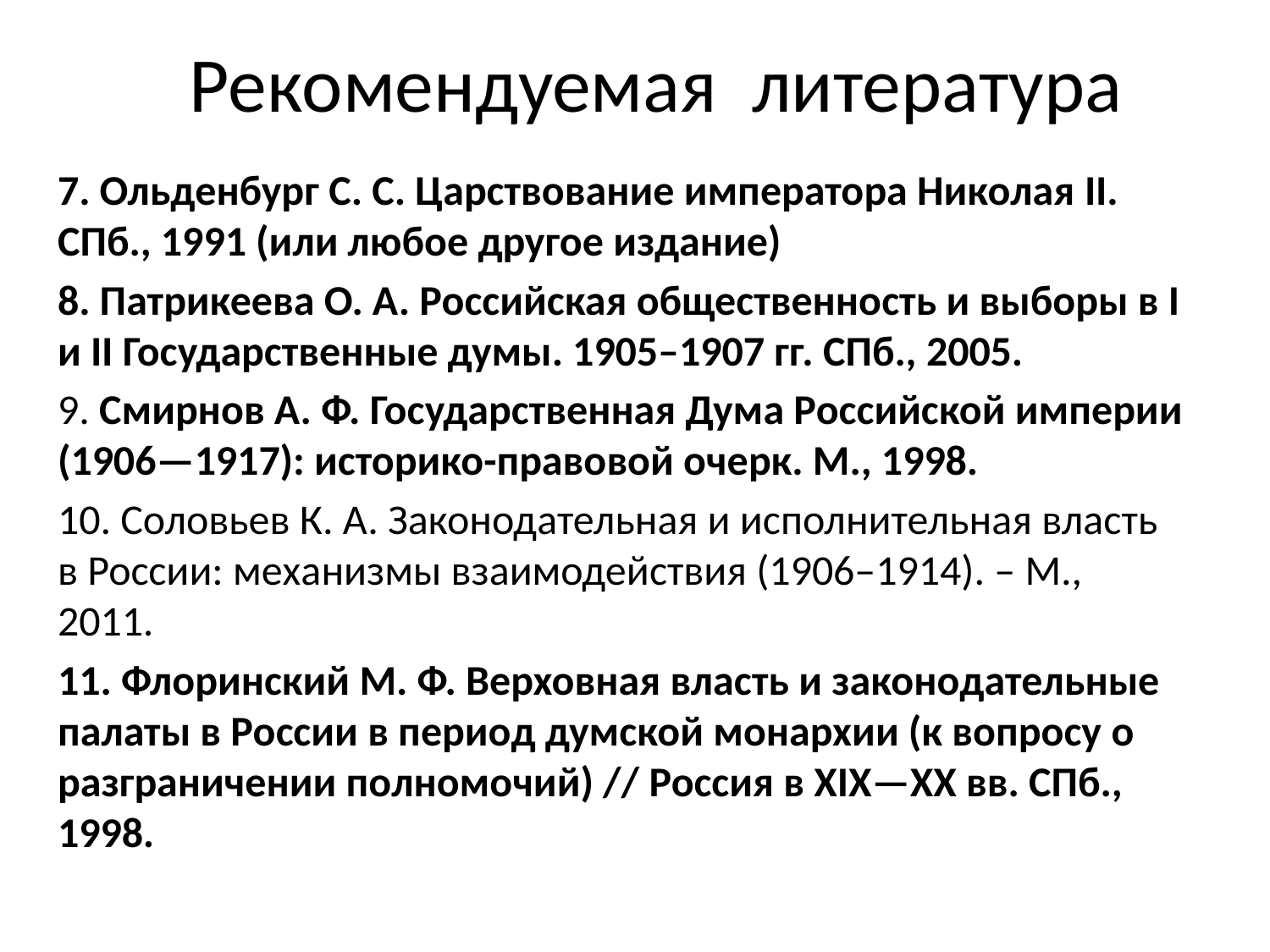

# Рекомендуемая  литература
7. Ольденбург С. С. Царствование императора Николая II. СПб., 1991 (или любое другое издание)
8. Патрикеева О. А. Российская общественность и выборы в I и II Государственные думы. 1905–1907 гг. СПб., 2005.
9. Смирнов А. Ф. Государственная Дума Российской империи (1906—1917): историко-правовой очерк. М., 1998.
10. Соловьев К. А. Законодательная и исполнительная власть в России: механизмы взаимодействия (1906–1914). – М., 2011.
11. Флоринский М. Ф. Верховная власть и законодательные палаты в России в период думской монархии (к вопросу о разграничении полномочий) // Россия в XIX—XX вв. СПб., 1998.